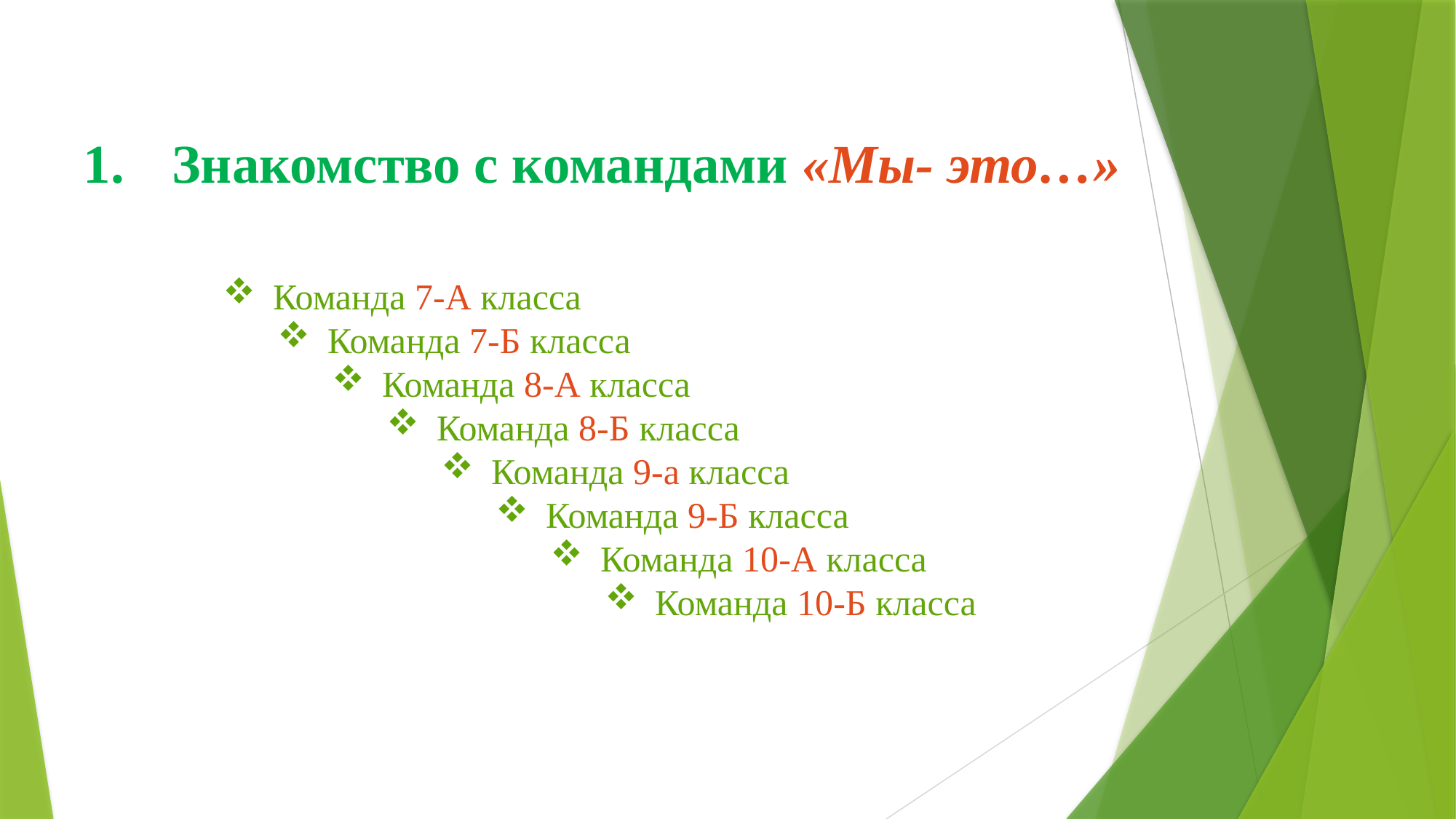

Знакомство с командами «Мы- это…»
 Команда 7-А класса
 Команда 7-Б класса
 Команда 8-А класса
 Команда 8-Б класса
 Команда 9-а класса
 Команда 9-Б класса
 Команда 10-А класса
 Команда 10-Б класса